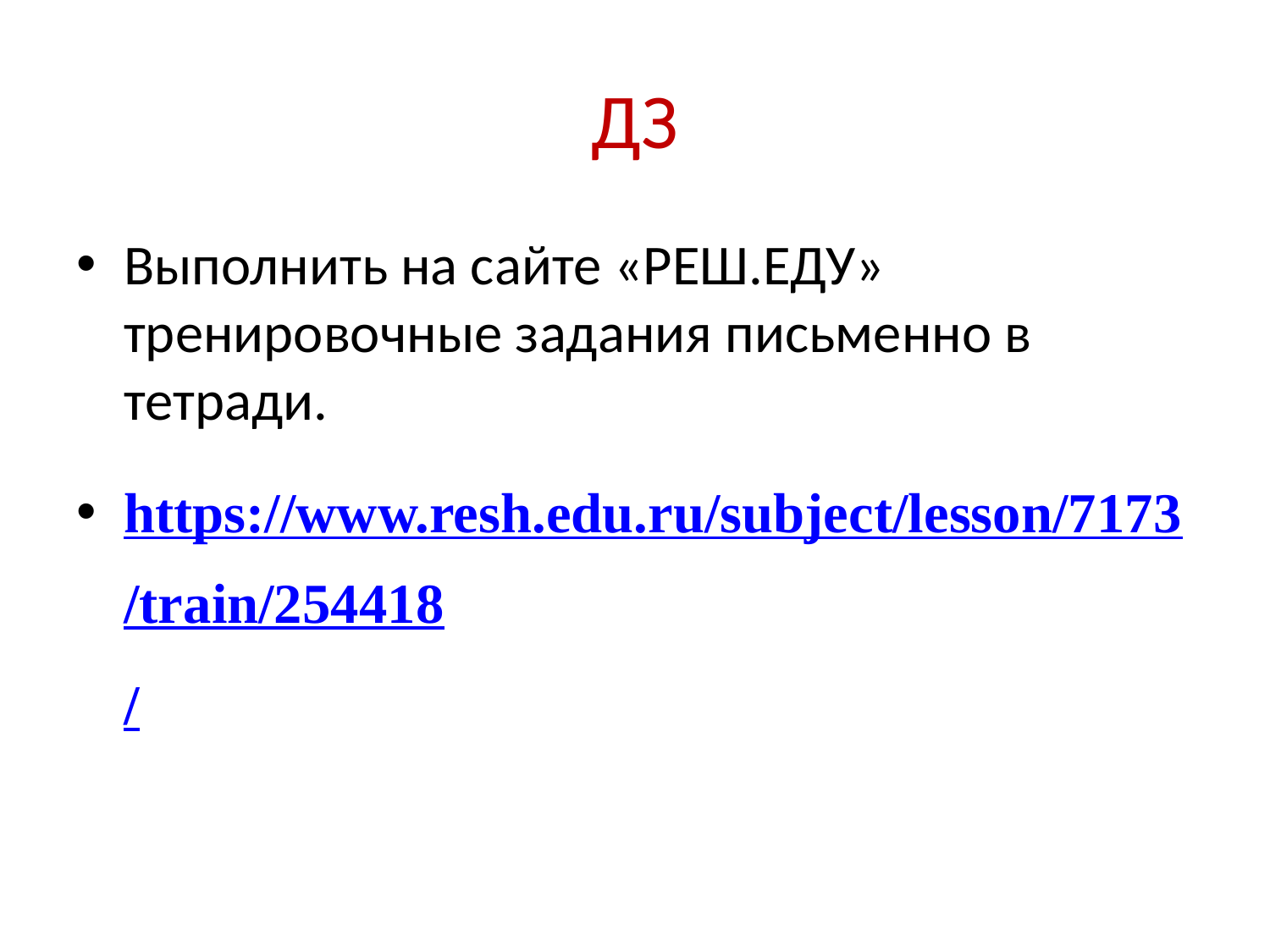

# ДЗ
Выполнить на сайте «РЕШ.ЕДУ» тренировочные задания письменно в тетради.
https://www.resh.edu.ru/subject/lesson/7173/train/254418/